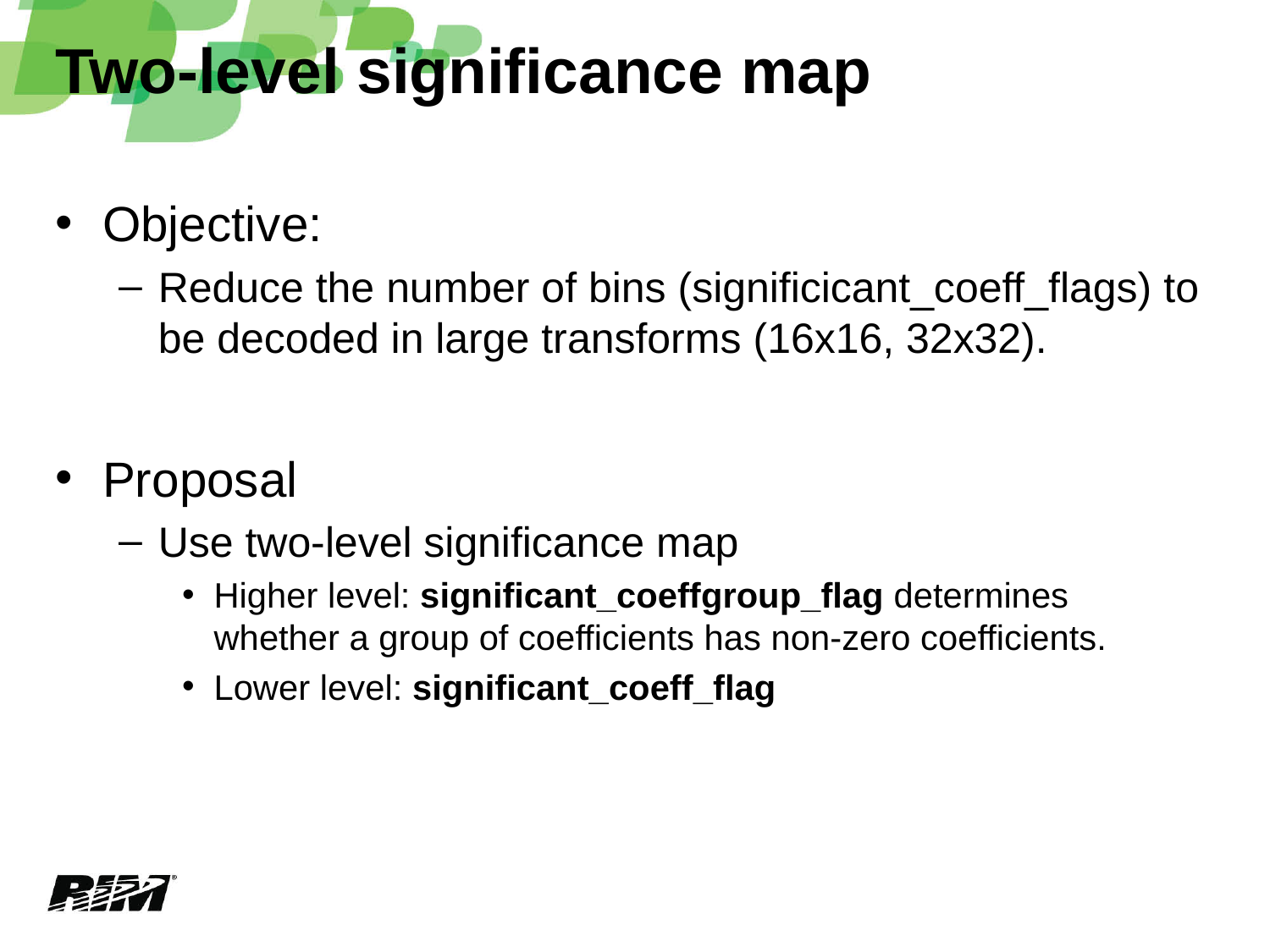

# Two-level significance map
Objective:
Reduce the number of bins (significicant_coeff_flags) to be decoded in large transforms (16x16, 32x32).

Proposal
Use two-level significance map
Higher level: significant_coeffgroup_flag determines whether a group of coefficients has non-zero coefficients.
Lower level: significant_coeff_flag